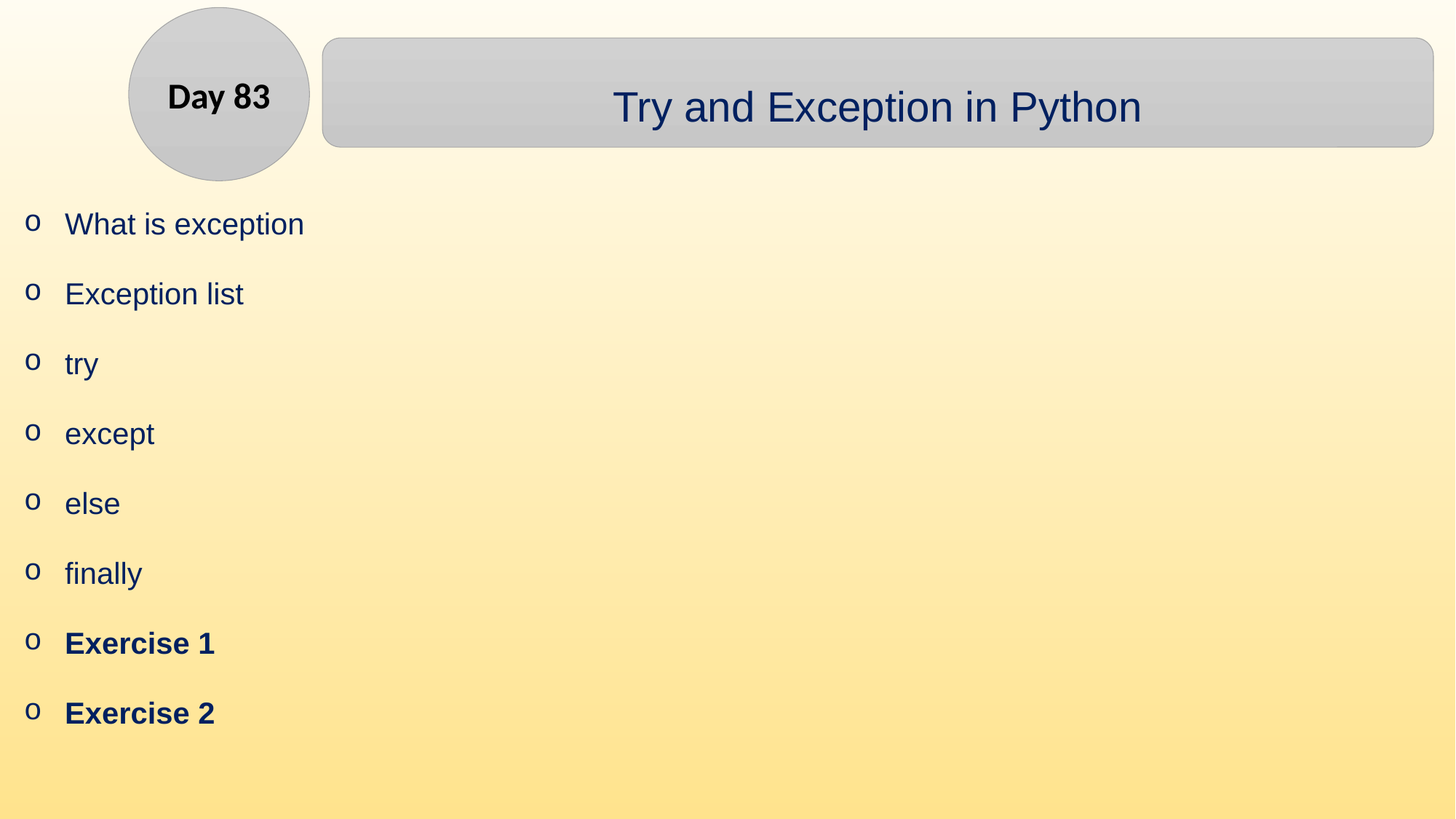

Day 83
Try and Exception in Python
What is exception
Exception list
try
except
else
finally
Exercise 1
Exercise 2